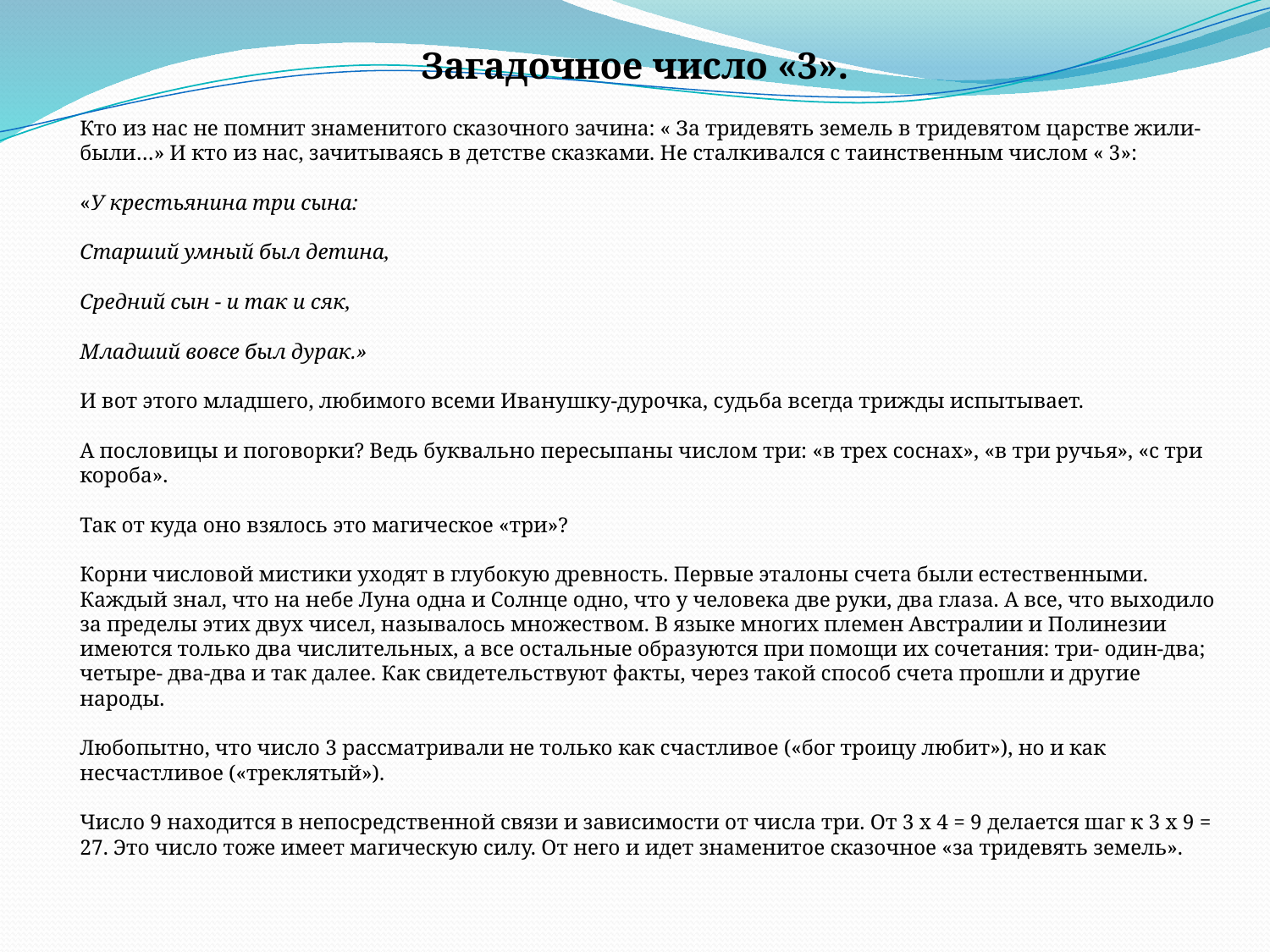

Загадочное число «3».
Кто из нас не помнит знаменитого сказочного зачина: « За тридевять земель в тридевятом царстве жили-были…» И кто из нас, зачитываясь в детстве сказками. Не сталкивался с таинственным числом « 3»:
«У крестьянина три сына:
Старший умный был детина,
Средний сын - и так и сяк,
Младший вовсе был дурак.»
И вот этого младшего, любимого всеми Иванушку-дурочка, судьба всегда трижды испытывает.
А пословицы и поговорки? Ведь буквально пересыпаны числом три: «в трех соснах», «в три ручья», «с три короба».
Так от куда оно взялось это магическое «три»?
Корни числовой мистики уходят в глубокую древность. Первые эталоны счета были естественными. Каждый знал, что на небе Луна одна и Солнце одно, что у человека две руки, два глаза. А все, что выходило за пределы этих двух чисел, называлось множеством. В языке многих племен Австралии и Полинезии имеются только два числительных, а все остальные образуются при помощи их сочетания: три- один-два; четыре- два-два и так далее. Как свидетельствуют факты, через такой способ счета прошли и другие народы.
Любопытно, что число 3 рассматривали не только как счастливое («бог троицу любит»), но и как несчастливое («треклятый»).
Число 9 находится в непосредственной связи и зависимости от числа три. От 3 х 4 = 9 делается шаг к 3 х 9 = 27. Это число тоже имеет магическую силу. От него и идет знаменитое сказочное «за тридевять земель».